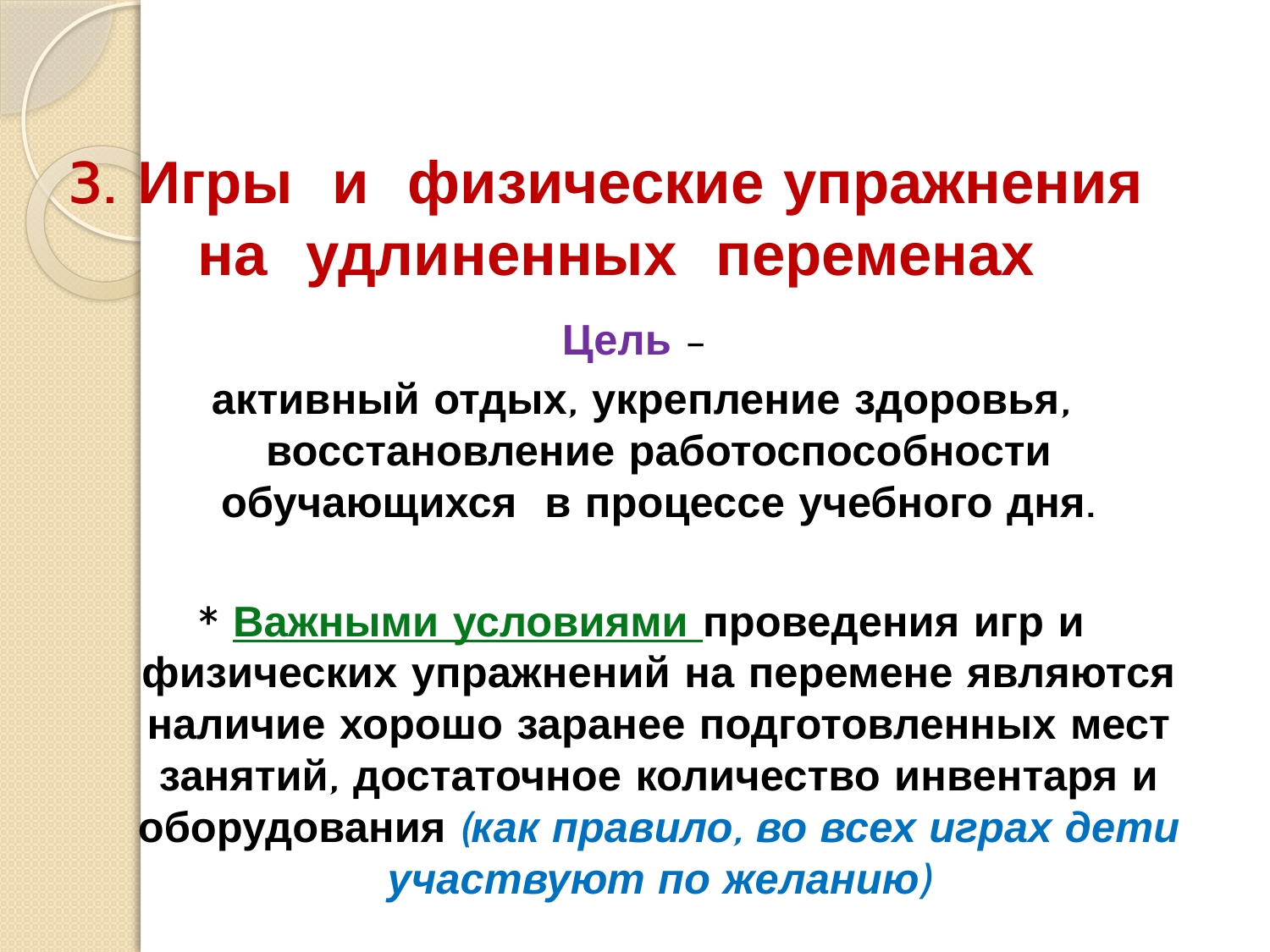

# 3. Игры  и  физические упражнения  на  удлиненных  переменах
Цель –
активный отдых, укрепление здоровья, восстановление работоспособности обучающихся  в процессе учебного дня.

* Важными условиями проведения игр и физических упражнений на перемене являются наличие хорошо заранее подготовленных мест занятий, достаточное количество инвентаря и оборудования (как правило, во всех играх дети участвуют по желанию)